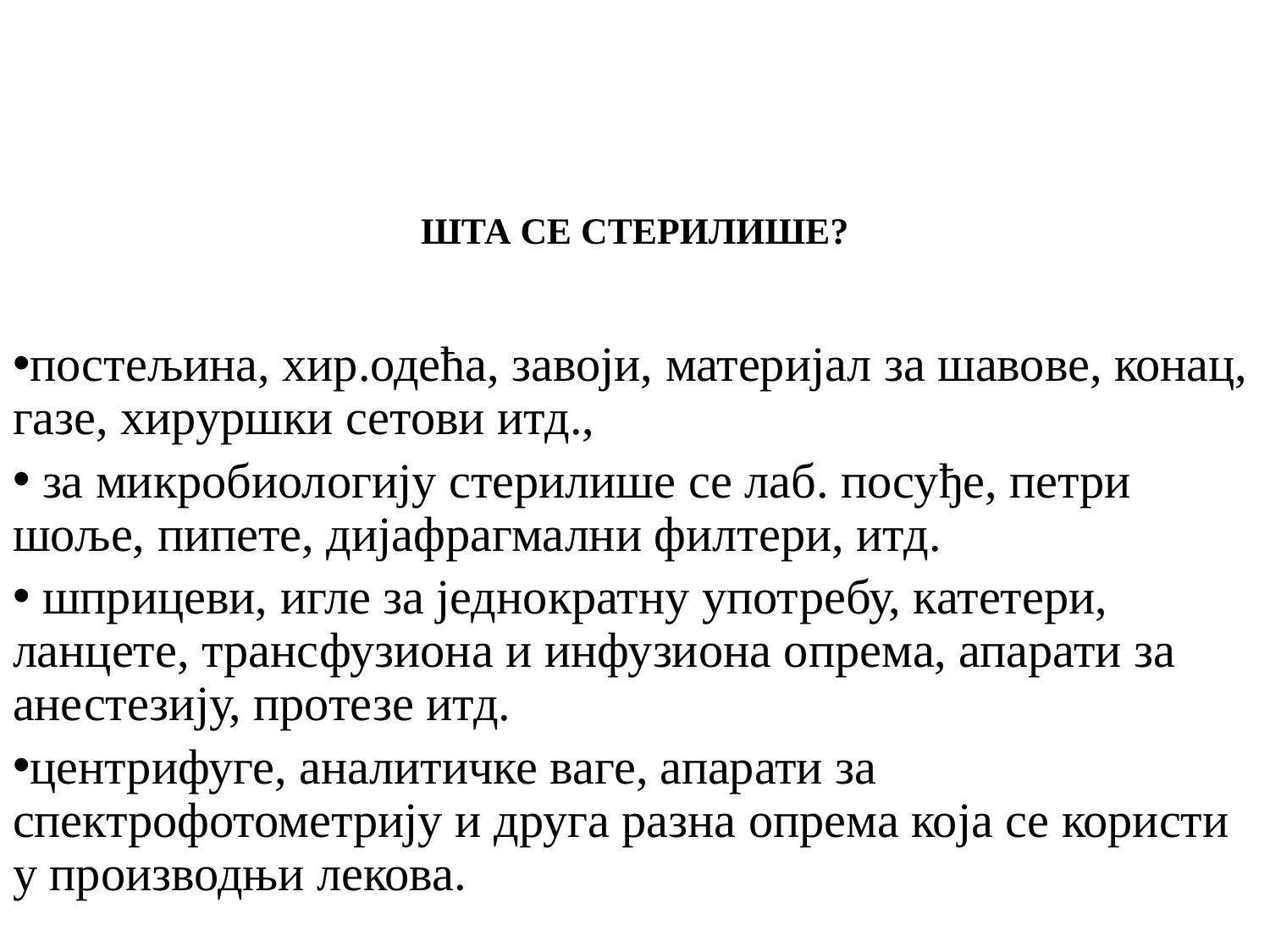

ШТА СЕ СТЕРИЛИШЕ?
постељина, хир.одећа, завоји, материјал за шавове, конац, газе, хируршки сетови итд.,
 за микробиологију стерилише се лаб. посуђе, петри шоље, пипете, дијафрагмални филтери, итд.
 шприцеви, игле за једнократну употребу, катетери, ланцете, трансфузиона и инфузиона опрема, апарати за анестезију, протезе итд.
центрифуге, аналитичке ваге, апарати за спектрофотометрију и друга разна опрема која се користи у производњи лекова.